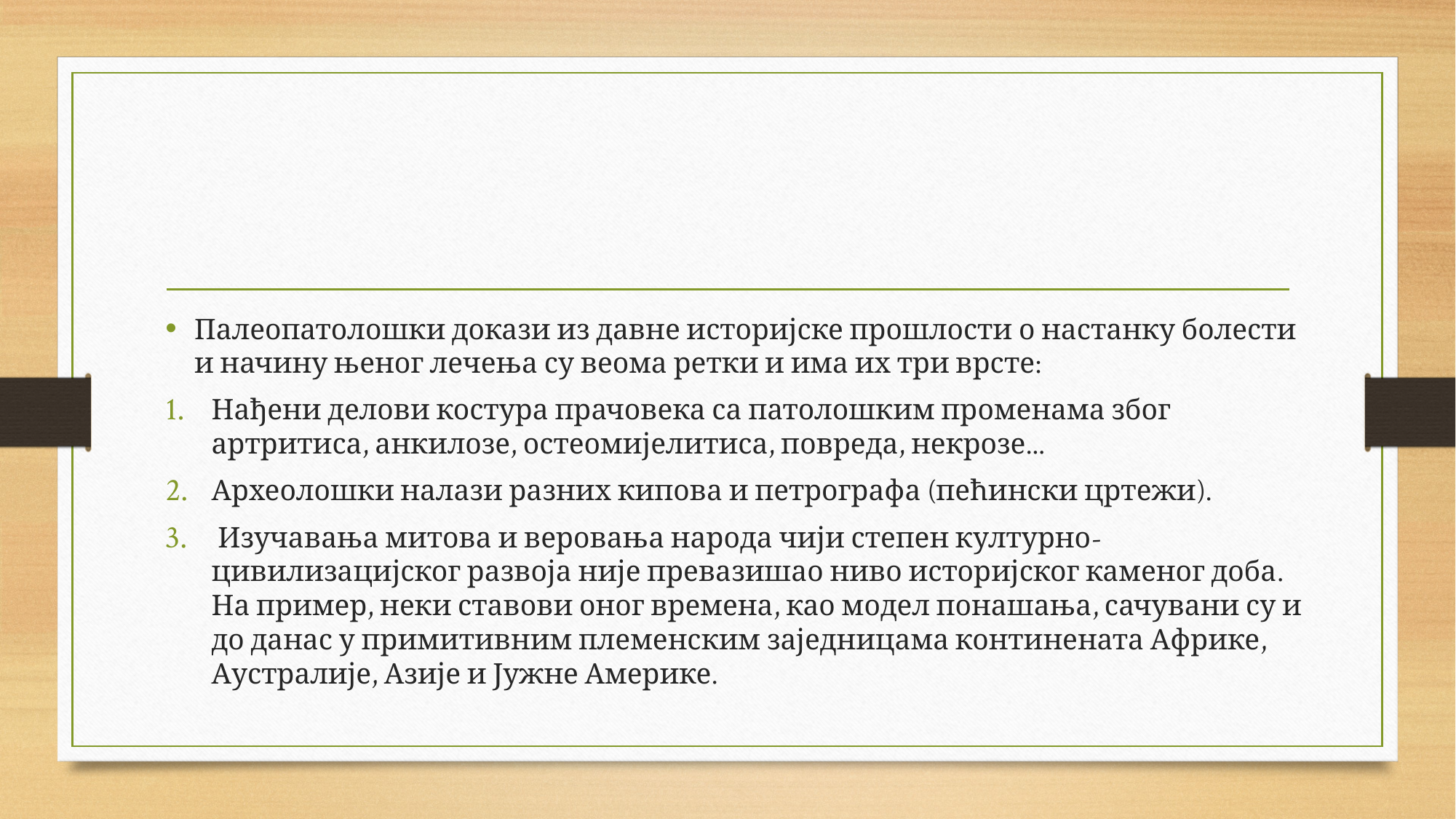

Палеопатолошки докази из давне историјске прошлости о настанку болести и начину њеног лечења су веома ретки и има их три врсте:
Нађени делови костура прачовека са патолошким променама због артритиса, анкилозе, остеомијелитиса, повреда, некрозе...
Археолошки налази разних кипова и петрографа (пећински цртежи).
 Изучавања митова и веровања народа чији степен културно-цивилизацијског развоја није превазишао ниво историјског каменог доба. На пример, неки ставови оног времена, као модел понашања, сачувани су и до данас у примитивним племенским заједницама континената Африке, Аустралије, Азије и Јужне Америке.